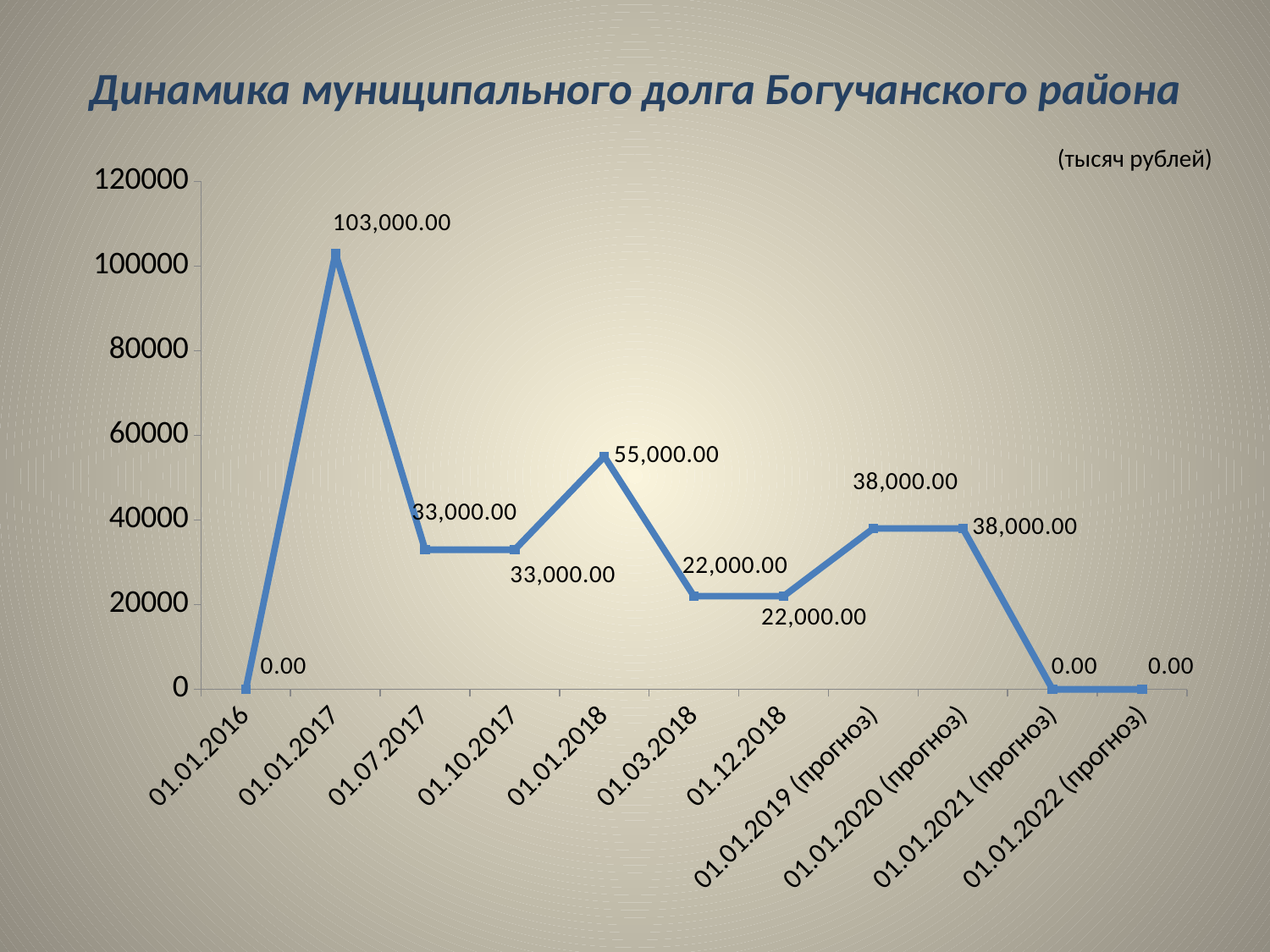

# Динамика муниципального долга Богучанского района
(тысяч рублей)

### Chart

| Category | Ряд 1 |
|---|---|
| 01.01.2016 | 0.0 |
| 01.01.2017 | 103000.0 |
| 01.07.2017 | 33000.0 |
| 01.10.2017 | 33000.0 |
| 01.01.2018 | 55000.0 |
| 01.03.2018 | 22000.0 |
| 01.12.2018 | 22000.0 |
| 01.01.2019 (прогноз) | 38000.0 |
| 01.01.2020 (прогноз) | 38000.0 |
| 01.01.2021 (прогноз) | 0.0 |
| 01.01.2022 (прогноз) | 0.0 |